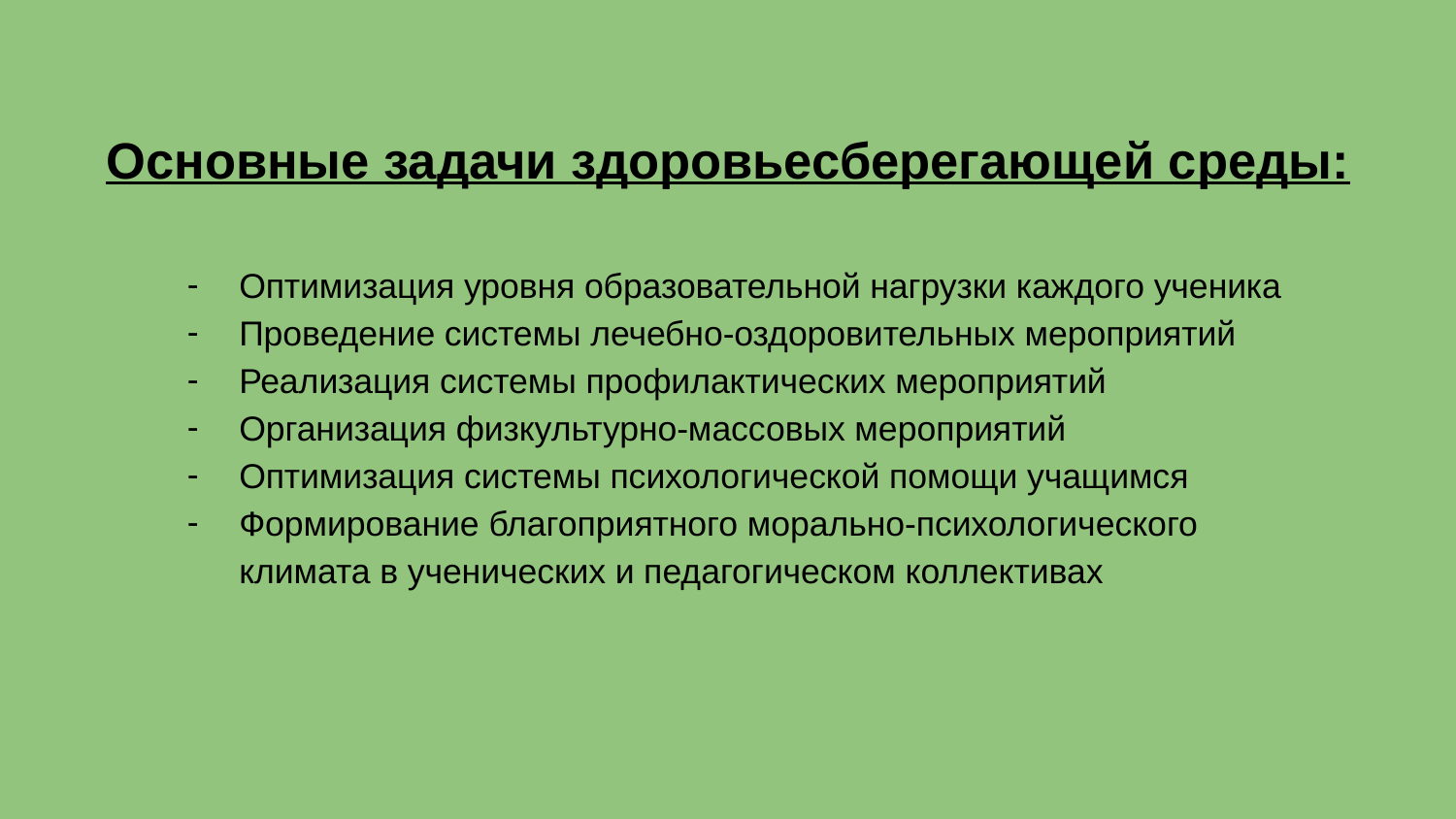

# Основные задачи здоровьесберегающей среды:
Оптимизация уровня образовательной нагрузки каждого ученика
Проведение системы лечебно-оздоровительных мероприятий
Реализация системы профилактических мероприятий
Организация физкультурно-массовых мероприятий
Оптимизация системы психологической помощи учащимся
Формирование благоприятного морально-психологического климата в ученических и педагогическом коллективах